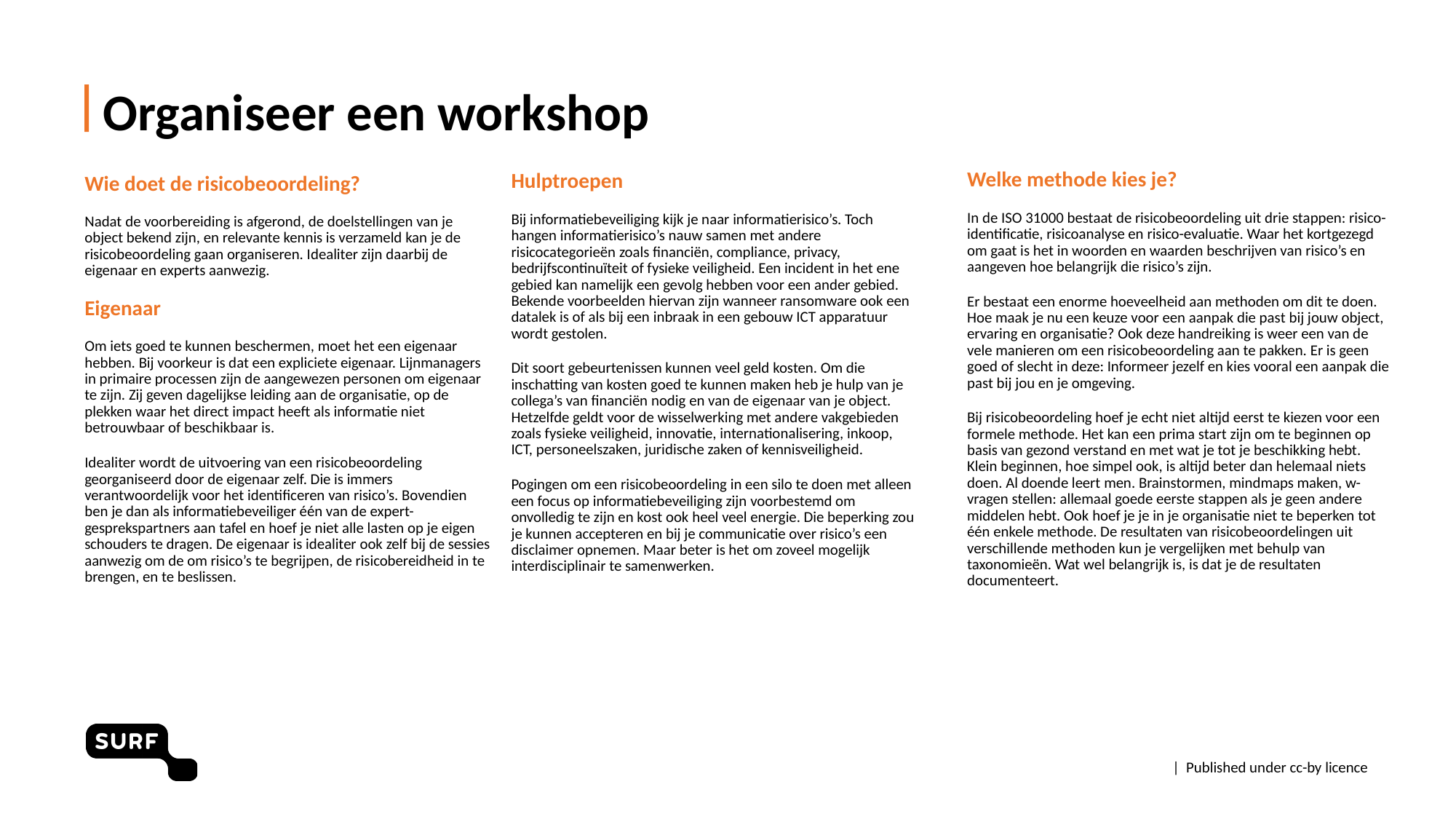

# Column 3x

Organiseer een workshop
Welke methode kies je?
In de ISO 31000 bestaat de risicobeoordeling uit drie stappen: risico-identificatie, risicoanalyse en risico-evaluatie. Waar het kortgezegd om gaat is het in woorden en waarden beschrijven van risico’s en aangeven hoe belangrijk die risico’s zijn.
Er bestaat een enorme hoeveelheid aan methoden om dit te doen. Hoe maak je nu een keuze voor een aanpak die past bij jouw object, ervaring en organisatie? Ook deze handreiking is weer een van de vele manieren om een risicobeoordeling aan te pakken. Er is geen goed of slecht in deze: Informeer jezelf en kies vooral een aanpak die past bij jou en je omgeving.
Bij risicobeoordeling hoef je echt niet altijd eerst te kiezen voor een formele methode. Het kan een prima start zijn om te beginnen op basis van gezond verstand en met wat je tot je beschikking hebt. Klein beginnen, hoe simpel ook, is altijd beter dan helemaal niets doen. Al doende leert men. Brainstormen, mindmaps maken, w-vragen stellen: allemaal goede eerste stappen als je geen andere middelen hebt. Ook hoef je je in je organisatie niet te beperken tot één enkele methode. De resultaten van risicobeoordelingen uit verschillende methoden kun je vergelijken met behulp van taxonomieën. Wat wel belangrijk is, is dat je de resultaten documenteert.
Hulptroepen
Bij informatiebeveiliging kijk je naar informatierisico’s. Toch hangen informatierisico’s nauw samen met andere risicocategorieën zoals financiën, compliance, privacy, bedrijfscontinuïteit of fysieke veiligheid. Een incident in het ene gebied kan namelijk een gevolg hebben voor een ander gebied. Bekende voorbeelden hiervan zijn wanneer ransomware ook een datalek is of als bij een inbraak in een gebouw ICT apparatuur wordt gestolen.
Dit soort gebeurtenissen kunnen veel geld kosten. Om die inschatting van kosten goed te kunnen maken heb je hulp van je collega’s van financiën nodig en van de eigenaar van je object. Hetzelfde geldt voor de wisselwerking met andere vakgebieden zoals fysieke veiligheid, innovatie, internationalisering, inkoop, ICT, personeelszaken, juridische zaken of kennisveiligheid.
Pogingen om een risicobeoordeling in een silo te doen met alleen een focus op informatiebeveiliging zijn voorbestemd om onvolledig te zijn en kost ook heel veel energie. Die beperking zou je kunnen accepteren en bij je communicatie over risico’s een disclaimer opnemen. Maar beter is het om zoveel mogelijk interdisciplinair te samenwerken.

Wie doet de risicobeoordeling?
Nadat de voorbereiding is afgerond, de doelstellingen van je object bekend zijn, en relevante kennis is verzameld kan je de risicobeoordeling gaan organiseren. Idealiter zijn daarbij de eigenaar en experts aanwezig.
Eigenaar
Om iets goed te kunnen beschermen, moet het een eigenaar hebben. Bij voorkeur is dat een expliciete eigenaar. Lijnmanagers in primaire processen zijn de aangewezen personen om eigenaar te zijn. Zij geven dagelijkse leiding aan de organisatie, op de plekken waar het direct impact heeft als informatie niet betrouwbaar of beschikbaar is.
Idealiter wordt de uitvoering van een risicobeoordeling georganiseerd door de eigenaar zelf. Die is immers verantwoordelijk voor het identificeren van risico’s. Bovendien ben je dan als informatiebeveiliger één van de expert-gesprekspartners aan tafel en hoef je niet alle lasten op je eigen schouders te dragen. De eigenaar is idealiter ook zelf bij de sessies aanwezig om de om risico’s te begrijpen, de risicobereidheid in te brengen, en te beslissen.

|  Published under cc-by licence